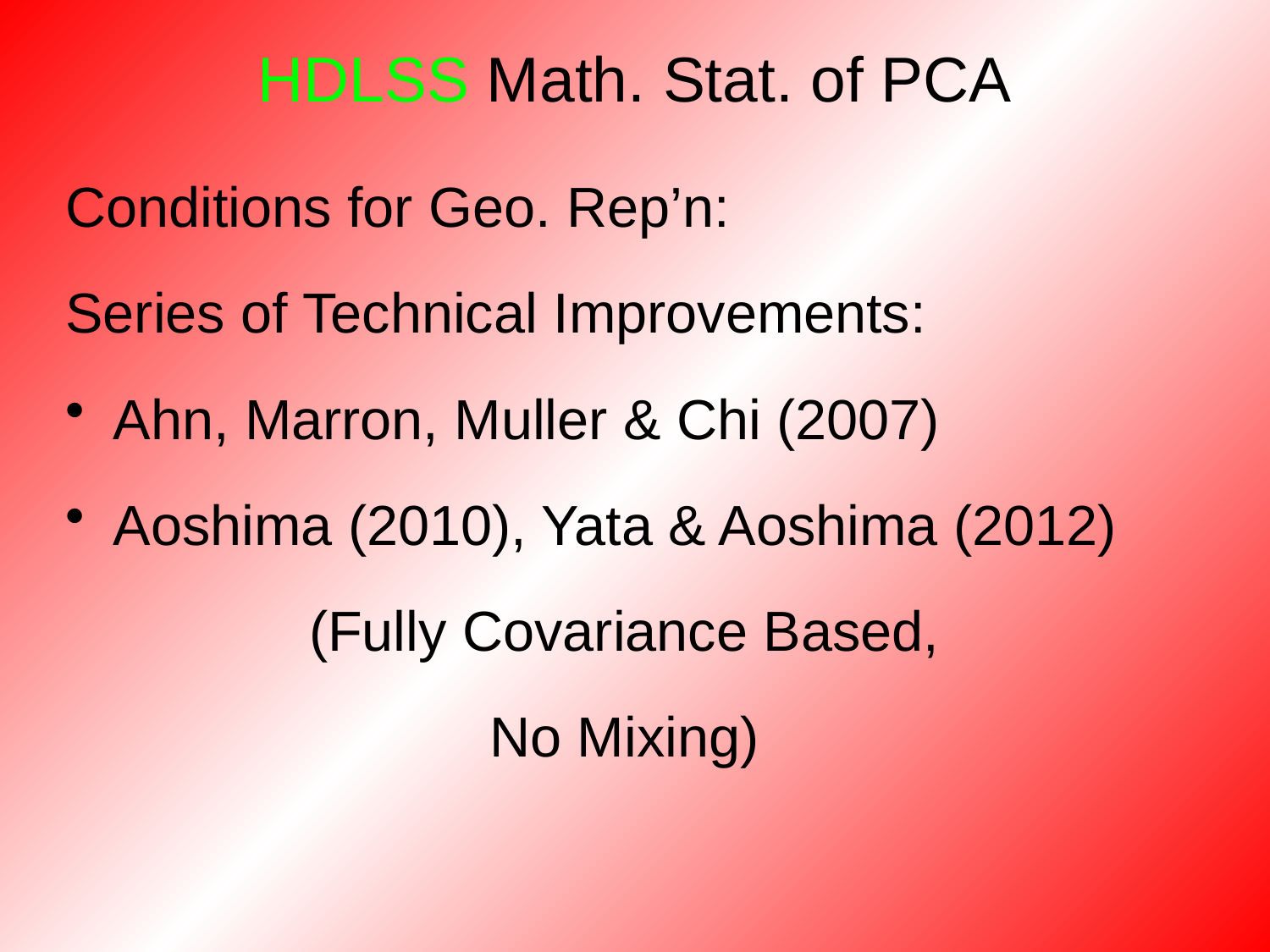

# HDLSS Math. Stat. of PCA
Conditions for Geo. Rep’n:
Series of Technical Improvements:
Ahn, Marron, Muller & Chi (2007)
Aoshima (2010), Yata & Aoshima (2012)
(Fully Covariance Based,
No Mixing)